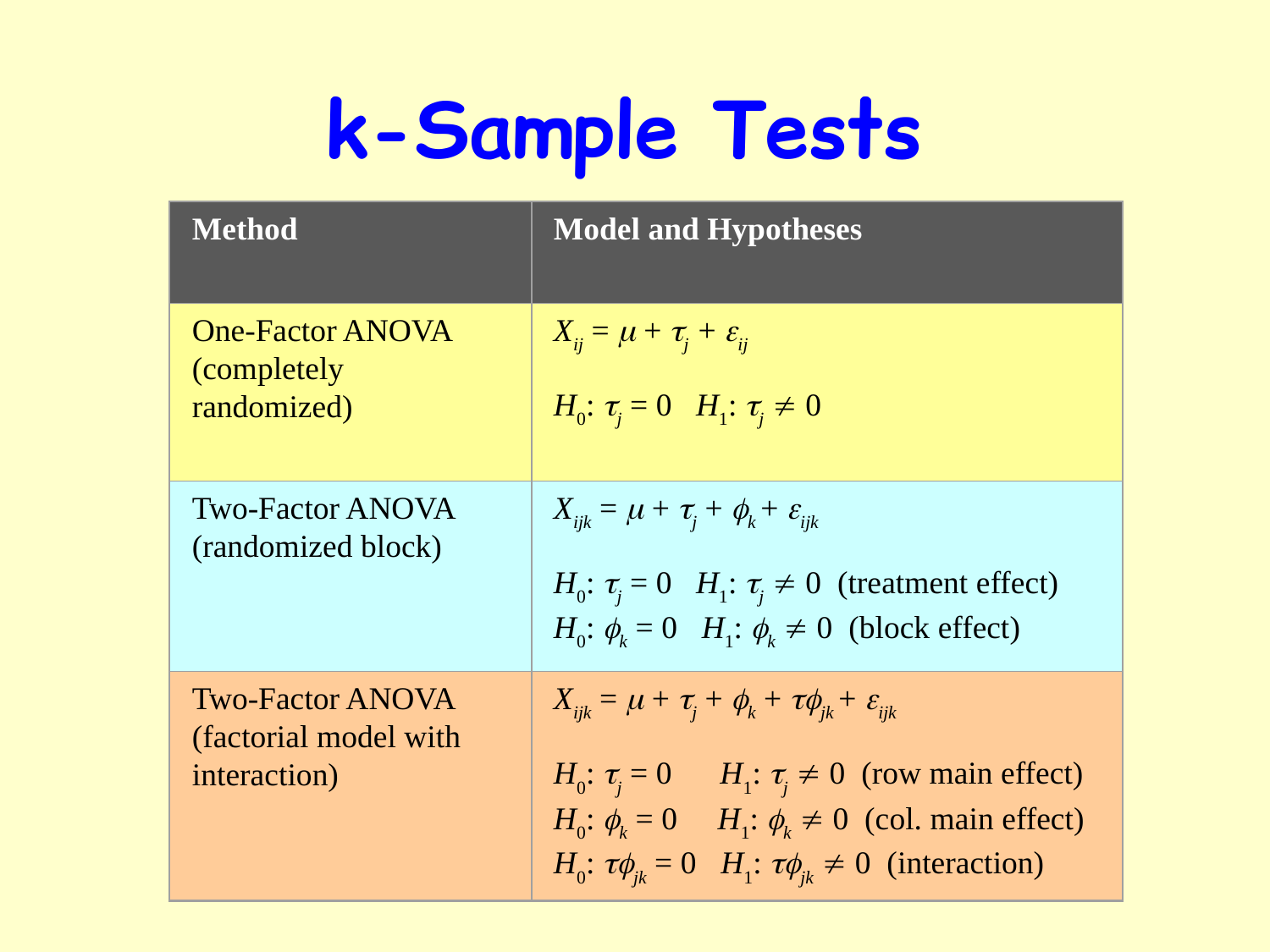

# k-Sample Tests

Method

Model and Hypotheses

One-Factor ANOVA (completely randomized)

Xij = μ + τj  + εij

H0: τj = 0   H1: τj ≠ 0

Two-Factor ANOVA (randomized block)

Xijk = μ + τj + φk + εijk

H0: τj = 0   H1: τj ≠ 0  (treatment effect)
H0: φk = 0   H1: φk ≠ 0  (block effect)

Two-Factor ANOVA (factorial model with interaction)

Xijk = μ + τj + φk + τφjk + εijk

H0: τj = 0      H1: τj ≠ 0  (row main effect)
H0: φk = 0     H1: φk ≠ 0  (col. main effect)
H0: τφjk = 0   H1: τφjk ≠ 0  (interaction)